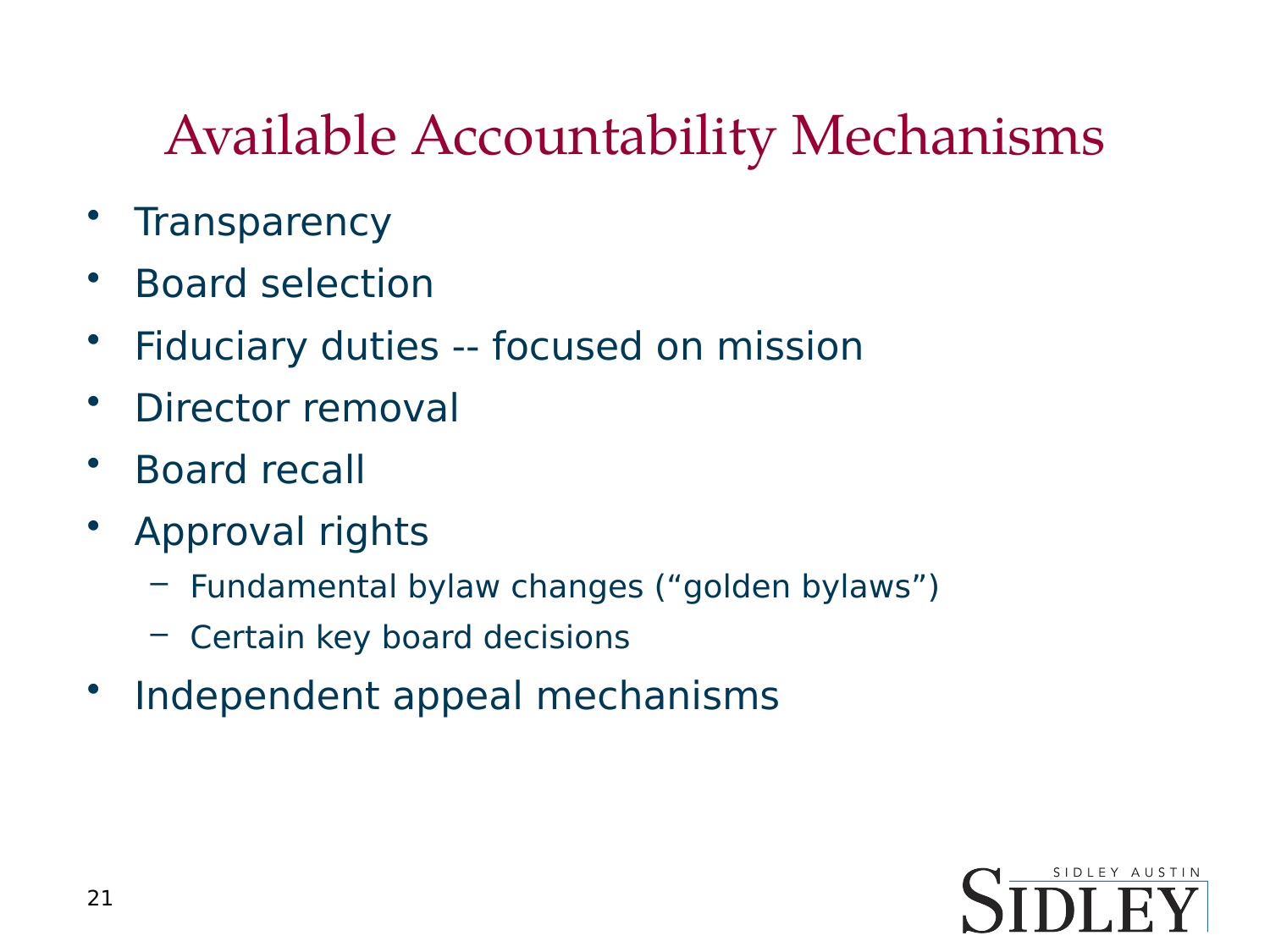

# Available Accountability Mechanisms
Transparency
Board selection
Fiduciary duties -- focused on mission
Director removal
Board recall
Approval rights
Fundamental bylaw changes (“golden bylaws”)
Certain key board decisions
Independent appeal mechanisms

21